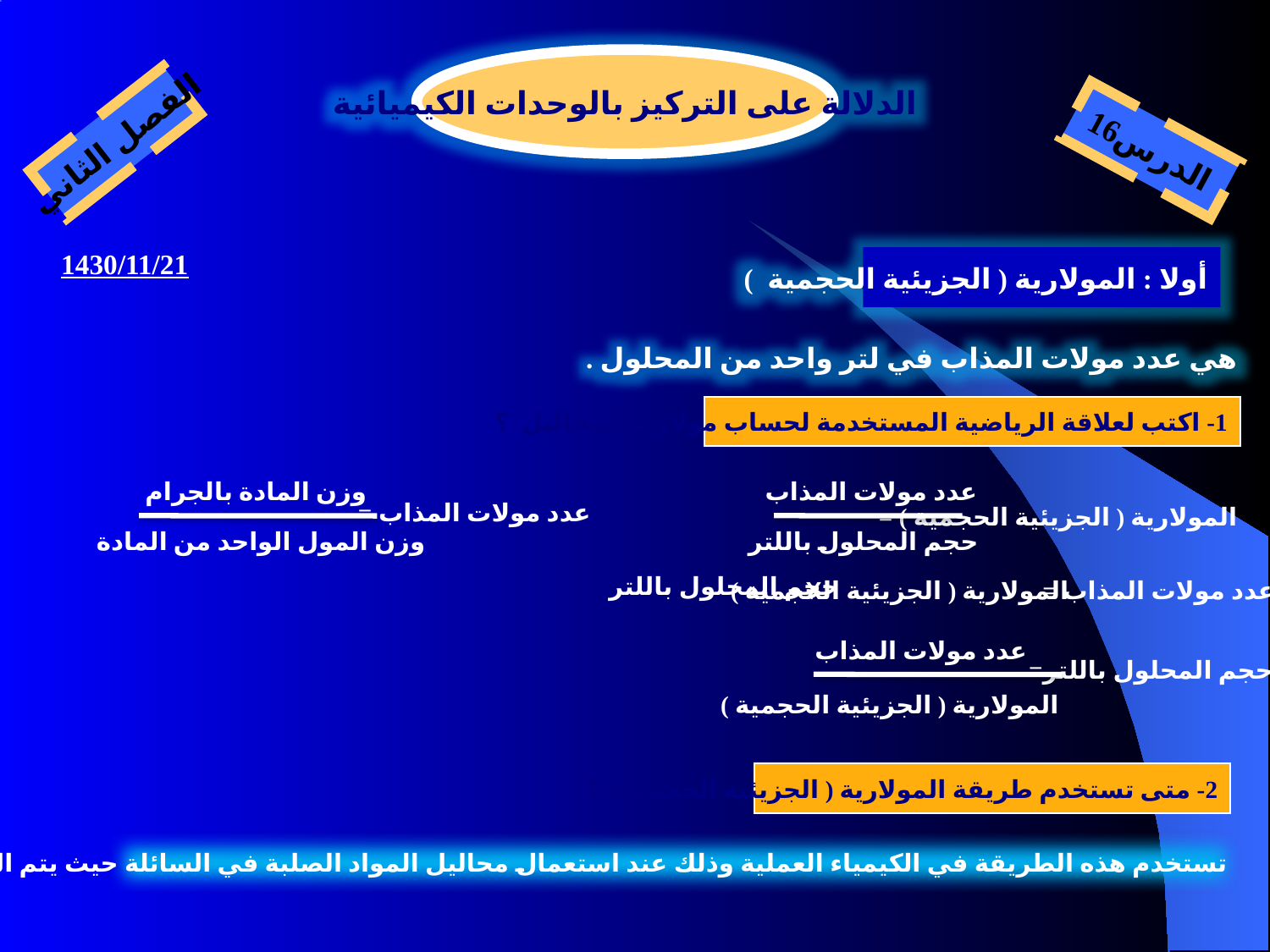

الدلالة على التركيز بالوحدات الكيميائية
الفصل الثاني
الدرس16
1430/11/21
أولا : المولارية ( الجزيئية الحجمية  )
هي عدد مولات المذاب في لتر واحد من المحلول .
1- اكتب لعلاقة الرياضية المستخدمة لحساب مولارية المحاليل  ؟
وزن المادة بالجرام
عدد مولات المذاب
المولارية ( الجزيئية الحجمية ) =
عدد مولات المذاب =
وزن المول الواحد من المادة
حجم المحلول باللتر
حجم المحلول باللتر
X
المولارية ( الجزيئية الحجمية )
عدد مولات المذاب =
عدد مولات المذاب
حجم المحلول باللتر=
المولارية ( الجزيئية الحجمية )
2- متى تستخدم طريقة المولارية ( الجزيئية الحجمية ) ؟
تستخدم هذه الطريقة في الكيمياء العملية وذلك عند استعمال محاليل المواد الصلبة في السائلة حيث يتم الحصول على محلول معلوم التركيز  .